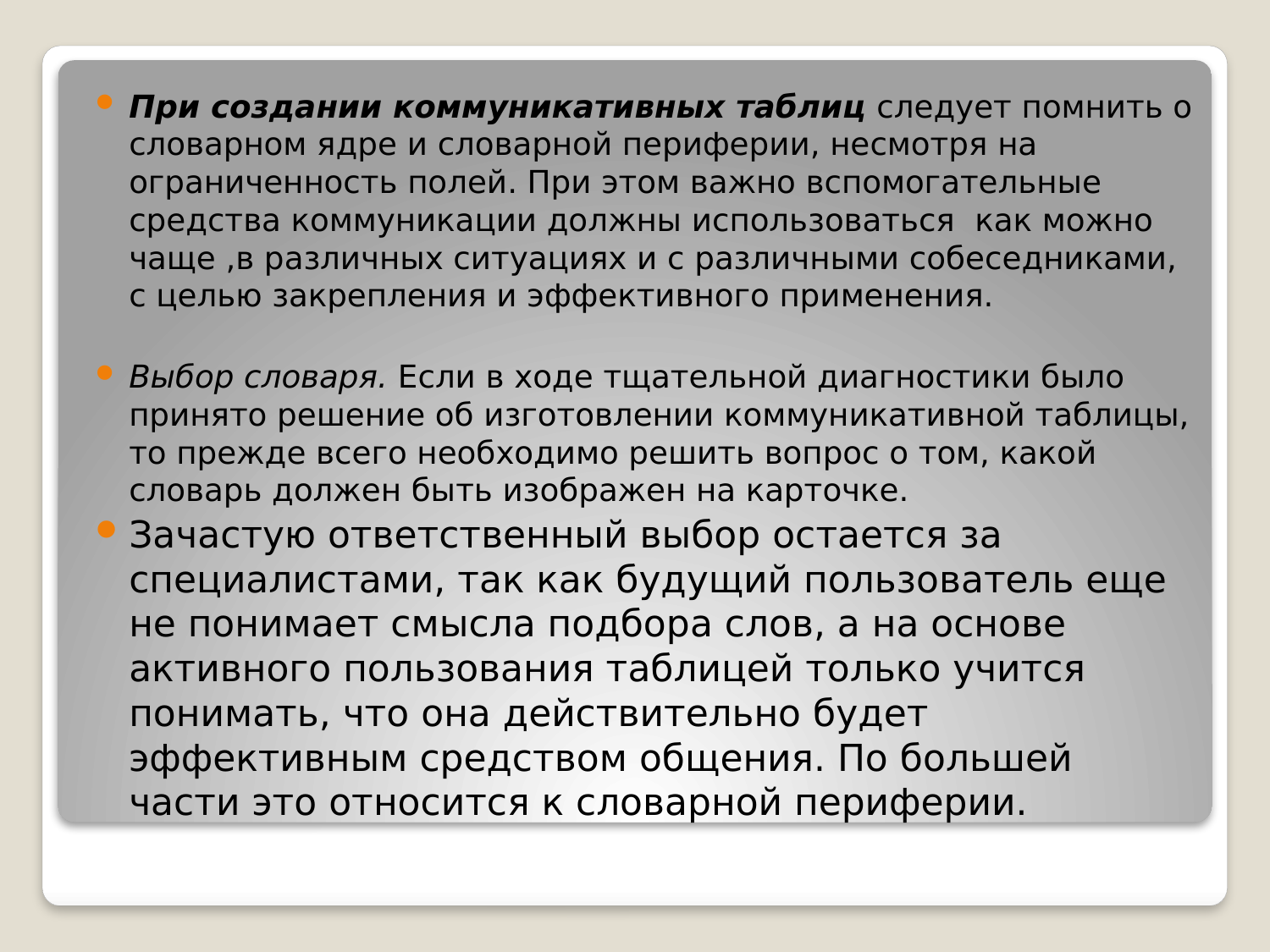

При создании коммуникативных таблиц следует помнить о словарном ядре и словарной периферии, несмотря на ограниченность полей. При этом важно вспомогательные средства коммуникации должны использоваться  как можно чаще ,в различных ситуациях и с различными собеседниками, с целью закрепления и эффективного применения.

Выбор словаря. Если в ходе тщательной диагностики было принято решение об изготовлении коммуникативной таблицы, то прежде всего необходимо решить вопрос о том, какой словарь должен быть изображен на карточке.
Зачастую ответственный выбор остается за специалистами, так как будущий пользователь еще не понимает смысла подбора слов, а на основе активного пользования таблицей только учится понимать, что она действительно будет эффективным средством общения. По большей части это относится к словарной периферии.

#